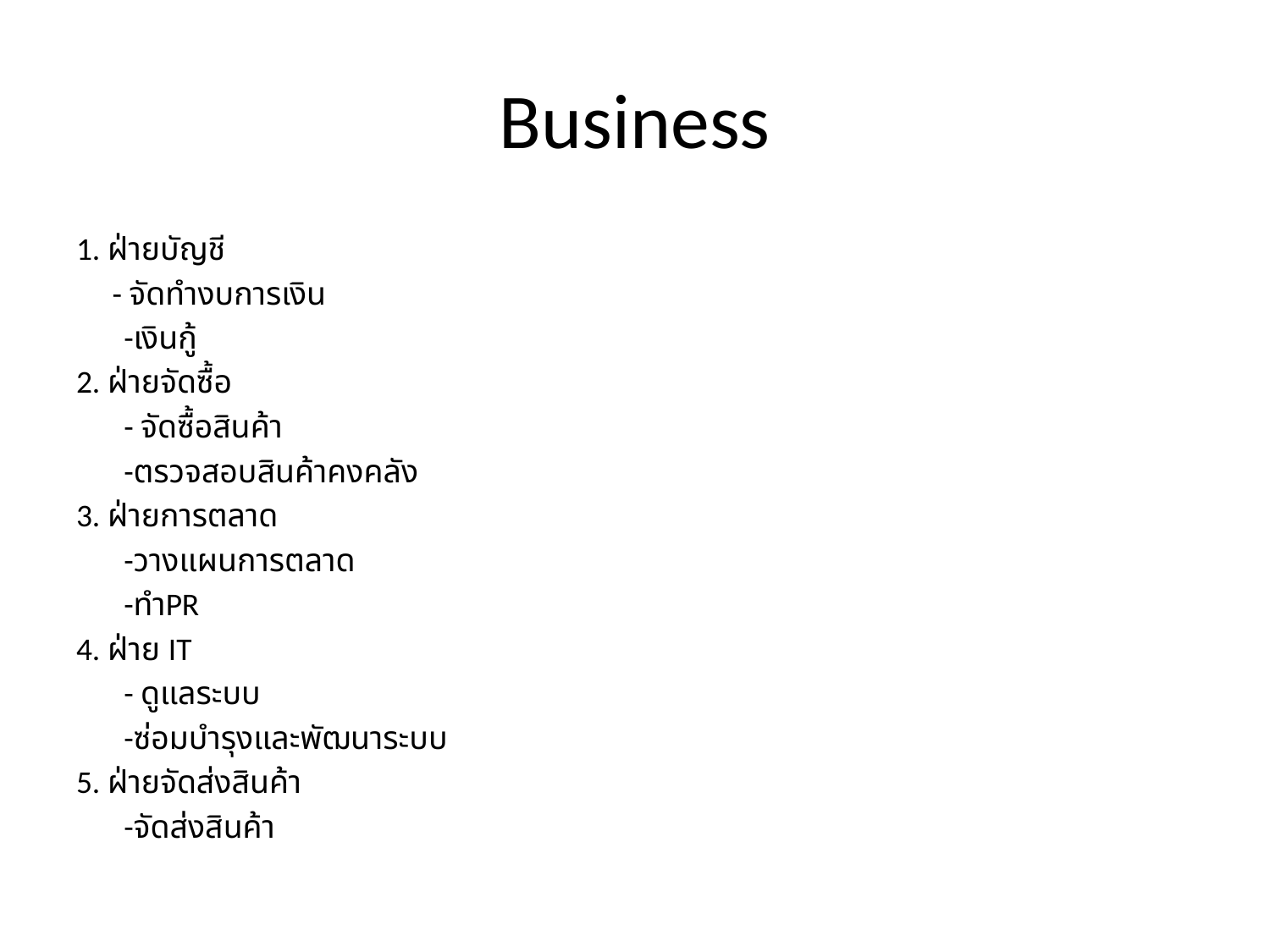

# Business
1. ฝ่ายบัญชี
     - จัดทำงบการเงิน
 	-เงินกู้
2. ฝ่ายจัดซื้อ
	- จัดซื้อสินค้า
	-ตรวจสอบสินค้าคงคลัง
3. ฝ่ายการตลาด
	-วางแผนการตลาด
	-ทำPR
4. ฝ่าย IT
	- ดูแลระบบ
	-ซ่อมบำรุงและพัฒนาระบบ
5. ฝ่ายจัดส่งสินค้า
	-จัดส่งสินค้า